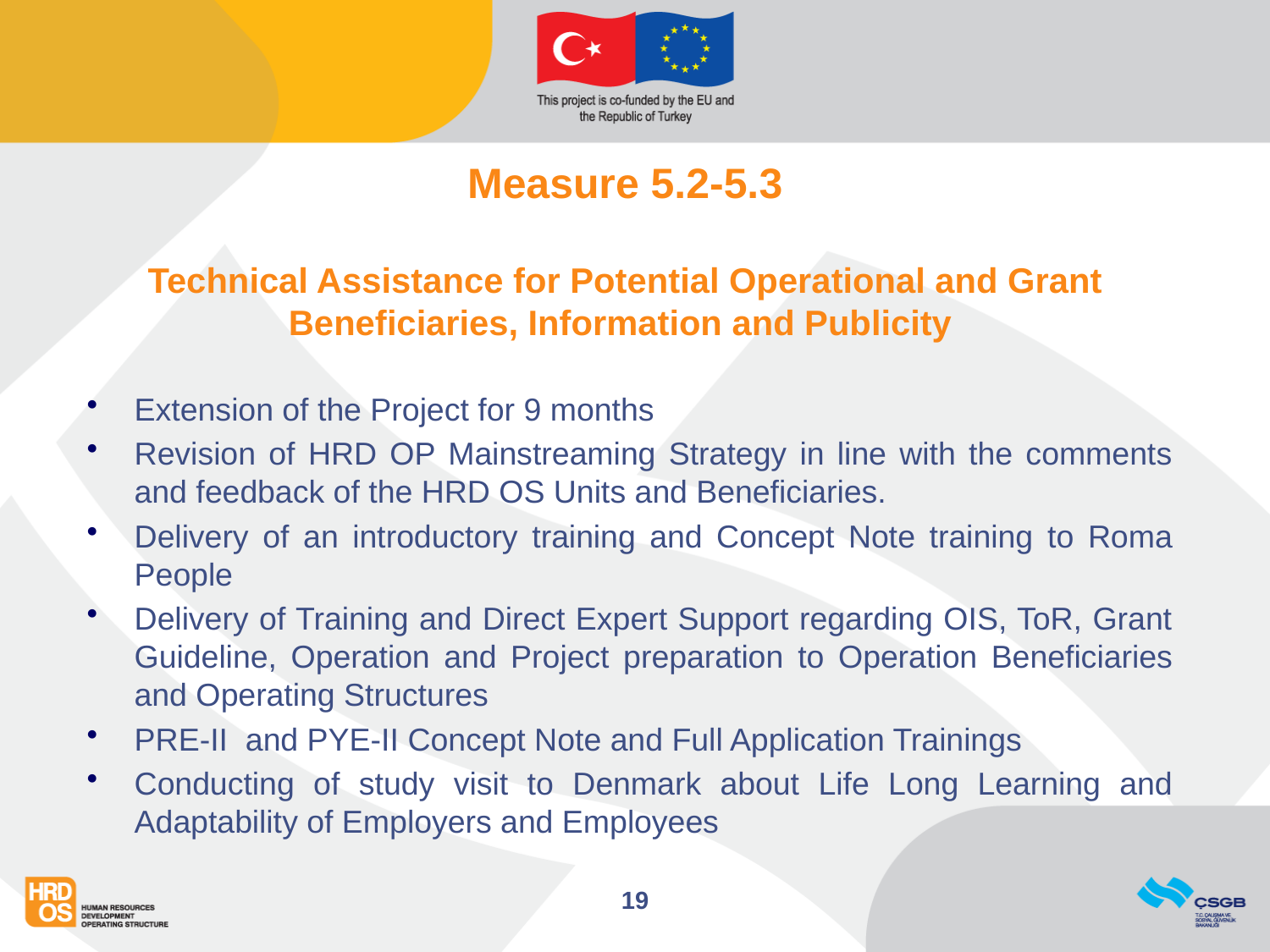

# Measure 5.2-5.3 Technical Assistance for Potential Operational and Grant Beneficiaries, Information and Publicity

Extension of the Project for 9 months
Revision of HRD OP Mainstreaming Strategy in line with the comments and feedback of the HRD OS Units and Beneficiaries.
Delivery of an introductory training and Concept Note training to Roma People
Delivery of Training and Direct Expert Support regarding OIS, ToR, Grant Guideline, Operation and Project preparation to Operation Beneficiaries and Operating Structures
PRE-II  and PYE-II Concept Note and Full Application Trainings
Conducting of study visit to Denmark about Life Long Learning and Adaptability of Employers and Employees

19